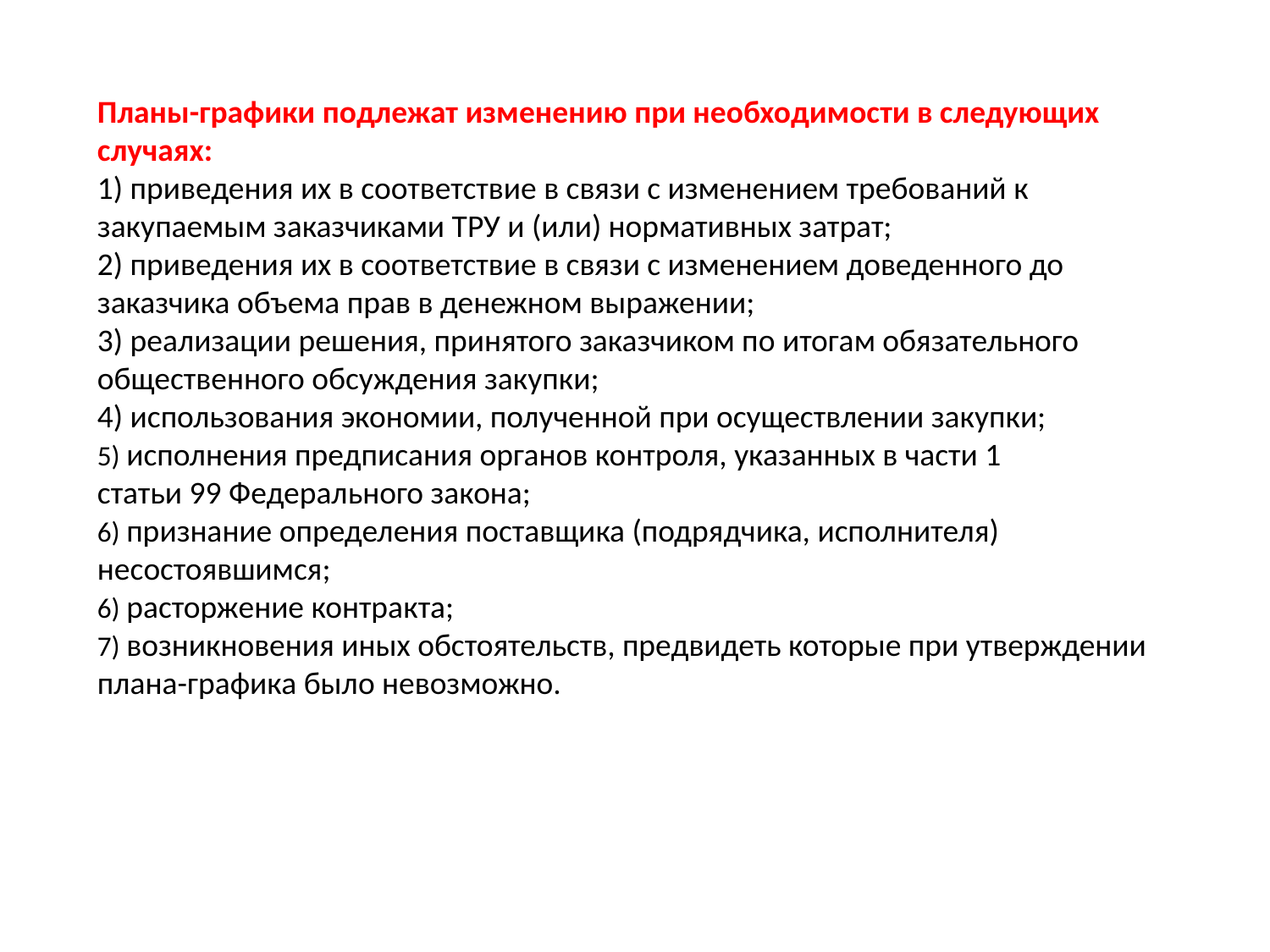

Планы-графики подлежат изменению при необходимости в следующих случаях:
1) приведения их в соответствие в связи с изменением требований к закупаемым заказчиками ТРУ и (или) нормативных затрат;
2) приведения их в соответствие в связи с изменением доведенного до заказчика объема прав в денежном выражении;
3) реализации решения, принятого заказчиком по итогам обязательного общественного обсуждения закупки;
4) использования экономии, полученной при осуществлении закупки;
5) исполнения предписания органов контроля, указанных в части 1
статьи 99 Федерального закона;
6) признание определения поставщика (подрядчика, исполнителя) несостоявшимся;
6) расторжение контракта;
7) возникновения иных обстоятельств, предвидеть которые при утверждении плана-графика было невозможно.